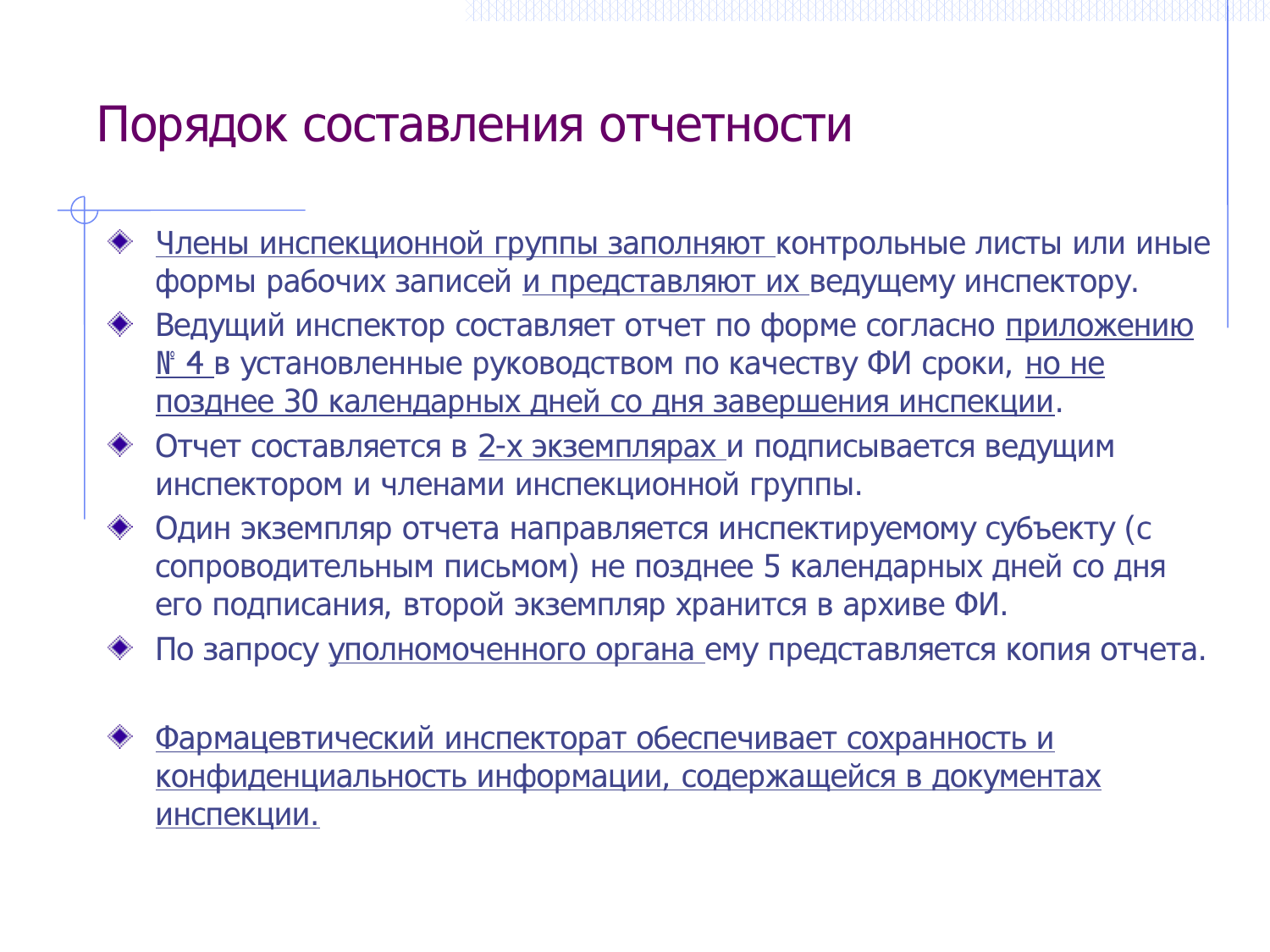

Порядок составления отчетности
Члены инспекционной группы заполняют контрольные листы или иные формы рабочих записей и представляют их ведущему инспектору.
Ведущий инспектор составляет отчет по форме согласно приложению № 4 в установленные руководством по качеству ФИ сроки, но не позднее 30 календарных дней со дня завершения инспекции.
Отчет составляется в 2-х экземплярах и подписывается ведущим инспектором и членами инспекционной группы.
Один экземпляр отчета направляется инспектируемому субъекту (с сопроводительным письмом) не позднее 5 календарных дней со дня его подписания, второй экземпляр хранится в архиве ФИ.
По запросу уполномоченного органа ему представляется копия отчета.

Фармацевтический инспекторат обеспечивает сохранность и конфиденциальность информации, содержащейся в документах инспекции.